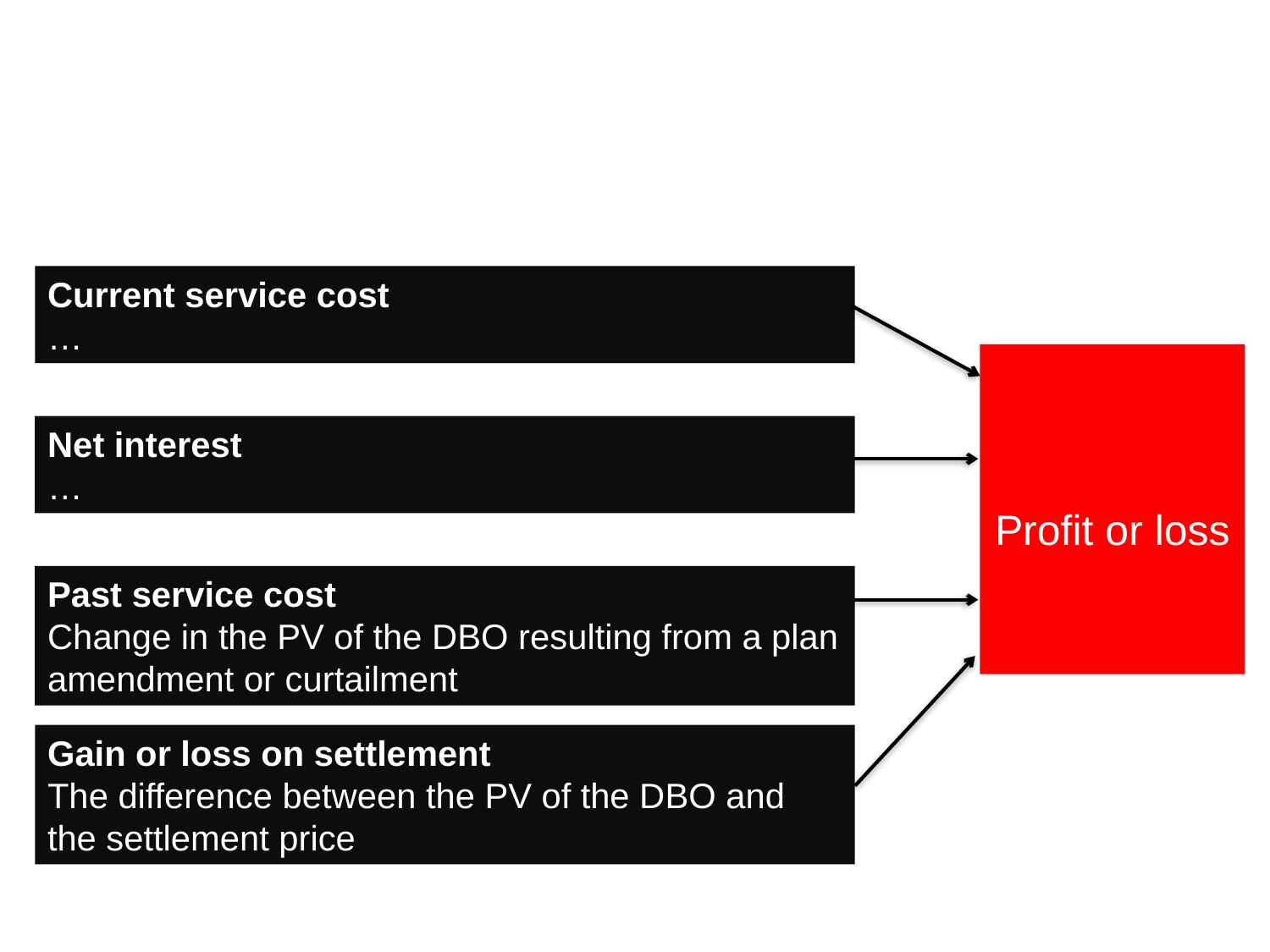

# DB plan STEP 6 Determine the amounts to be recognised in P&L
Current service cost
…

Profit or loss

Net interest
…
Past service cost
Change in the PV of the DBO resulting from a plan amendment or curtailment
Gain or loss on settlement
The difference between the PV of the DBO and the settlement price